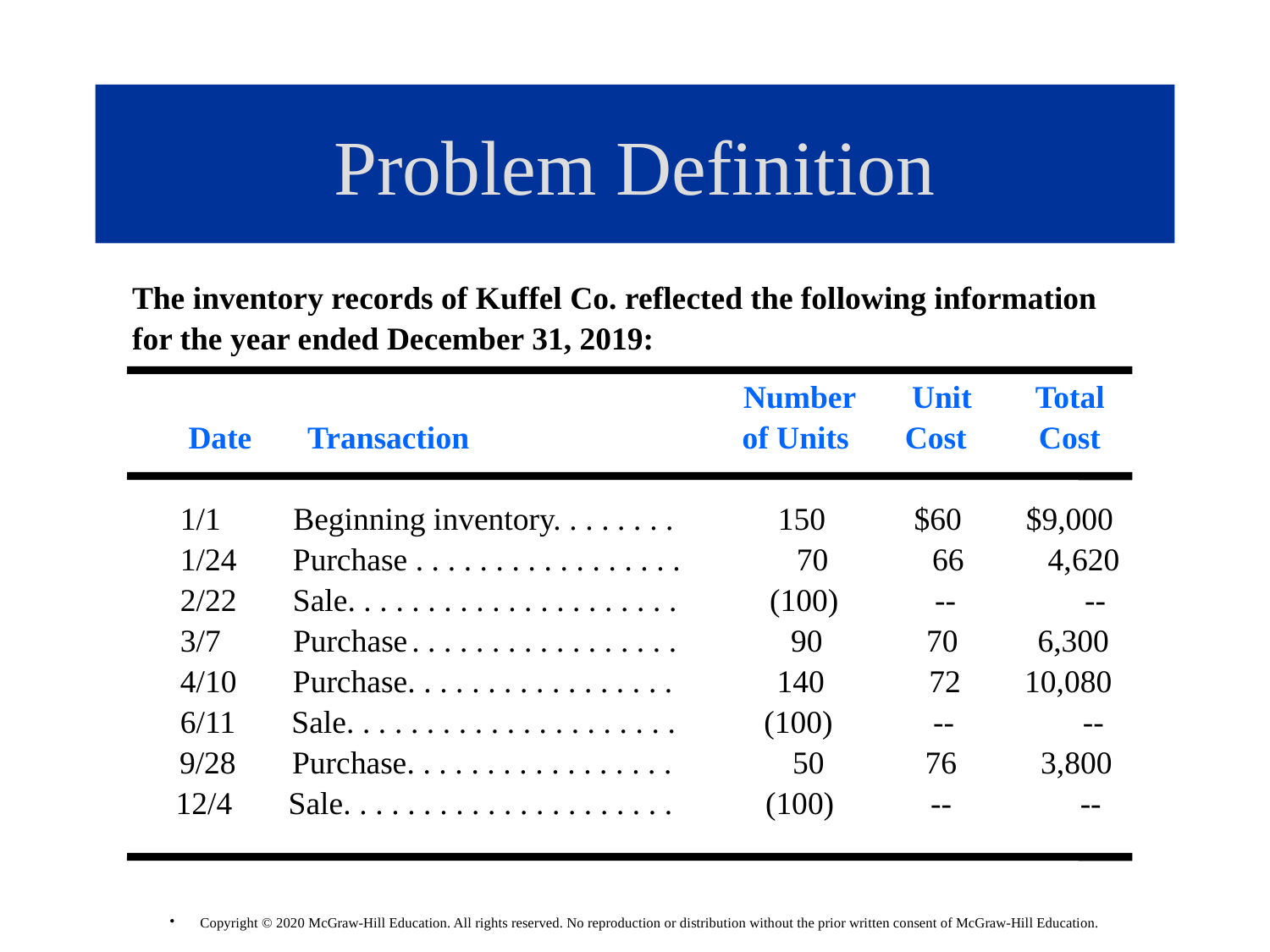

# Problem Definition
   The inventory records of Kuffel Co. reflected the following information
   for the year ended December 31, 2019:

                                                                               Number       Unit        Total
          Date       Transaction                                  of Units       Cost         Cost

         1/1         Beginning inventory. . . . . . . .             150           $60        $9,000
         1/24       Purchase . . . . . . . . . . . . . . . . .                70              66           4,620
         2/22       Sale. . . . . . . . . . . . . . . . . . . . .            (100)            --                --
         3/7         Purchase . . . . . . . . . . . . . . . . .                       90              70           6,300
         4/10       Purchase. . . . . . . . . . . . . . . . .             140              72         10,080
         6/11       Sale. . . . . . . . . . . . . . . . . . . . .           (100)              --                --
          9/28       Purchase. . . . . . . . . . . . . . . . .               50             76           3,800
         12/4       Sale. . . . . . . . . . . . . . . . . . . . .            (100)            --                --